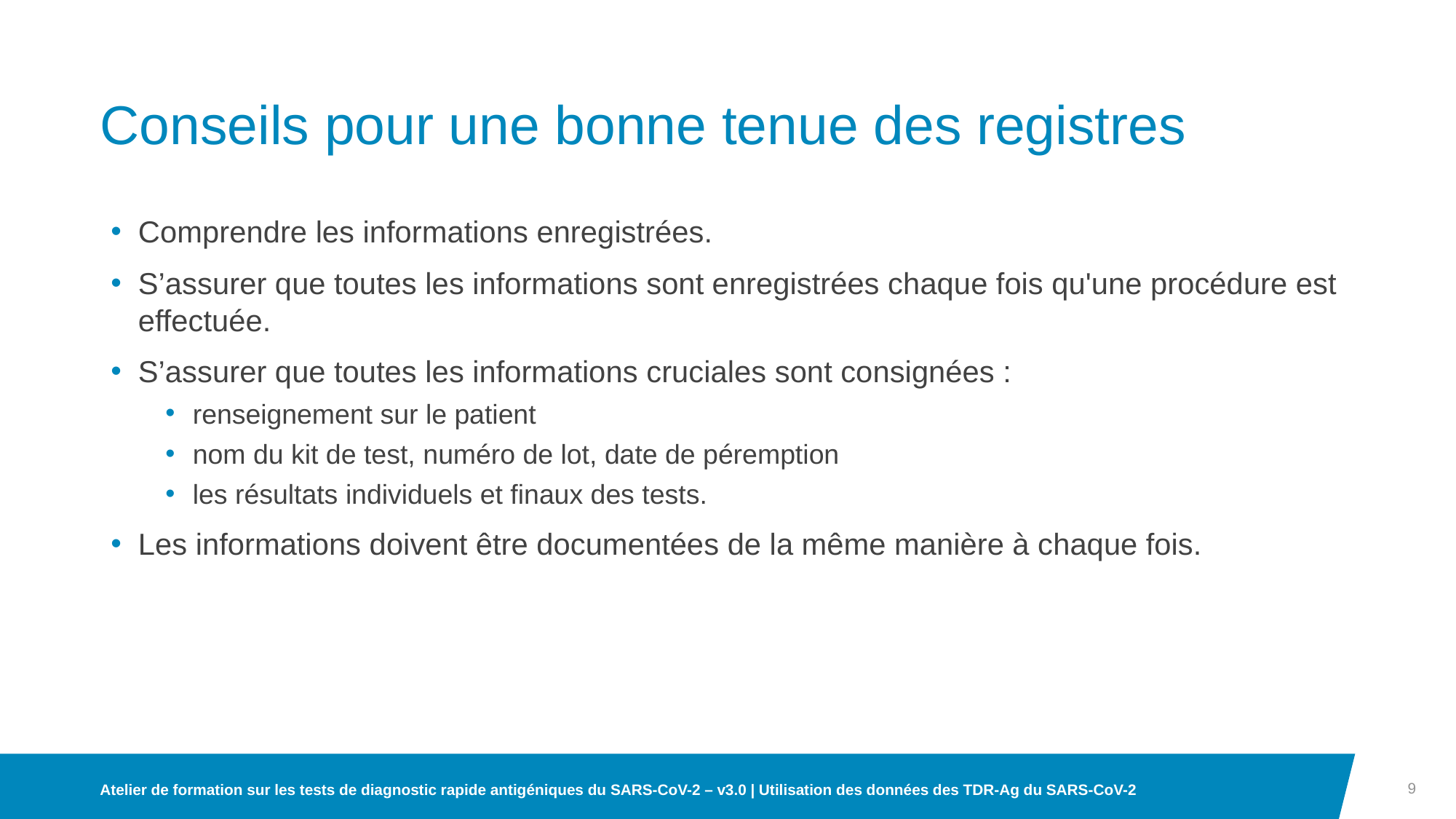

# Conseils pour une bonne tenue des registres
Comprendre les informations enregistrées.
S’assurer que toutes les informations sont enregistrées chaque fois qu'une procédure est effectuée.
S’assurer que toutes les informations cruciales sont consignées :
renseignement sur le patient
nom du kit de test, numéro de lot, date de péremption
les résultats individuels et finaux des tests.
Les informations doivent être documentées de la même manière à chaque fois.

9
Atelier de formation sur les tests de diagnostic rapide antigéniques du SARS-CoV-2 – v3.0 | Utilisation des données des TDR-Ag du SARS-CoV-2